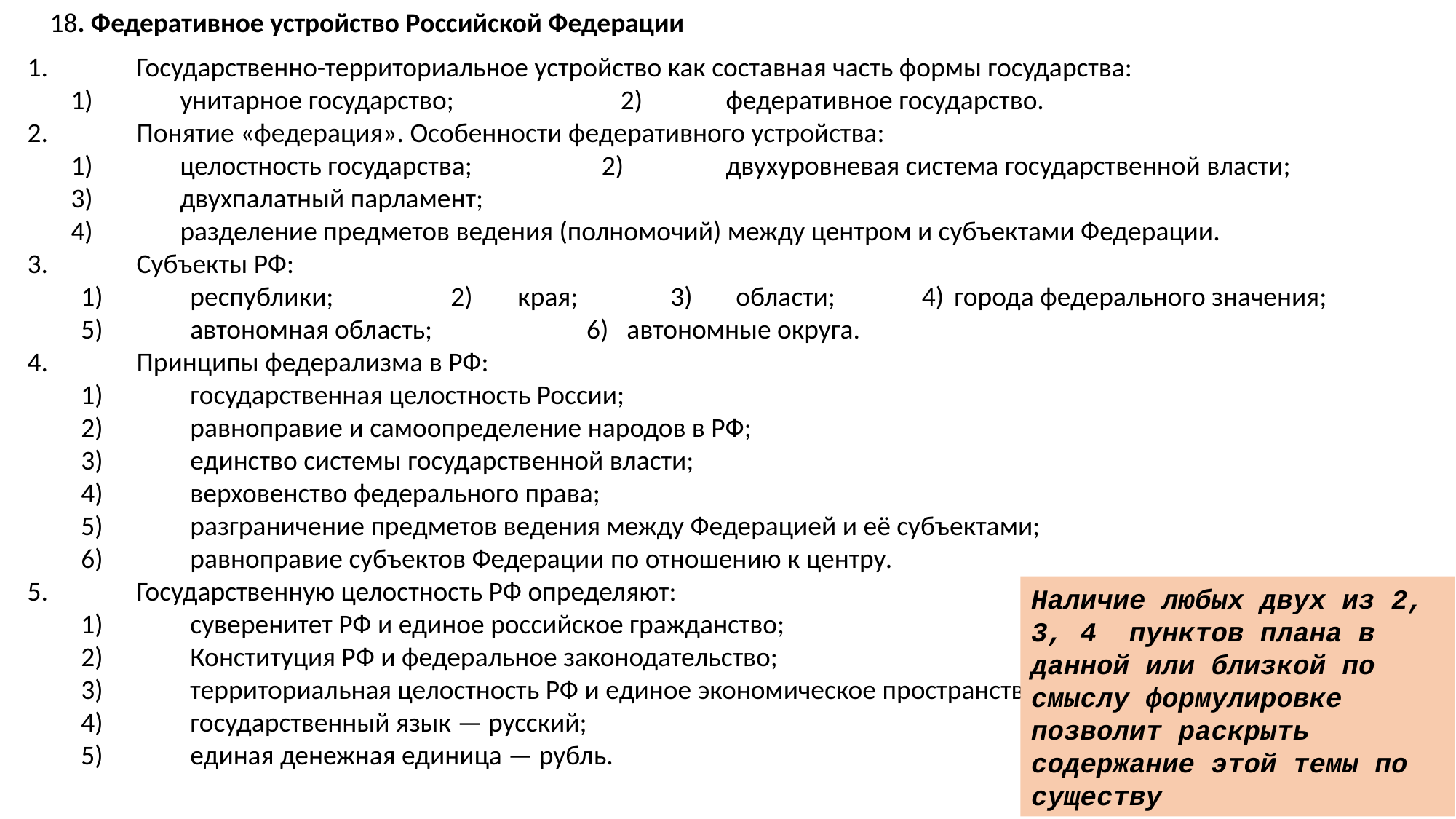

18. Федеративное устройство Российской Федерации
1.	Государственно-территориальное устройство как составная часть формы государства:
1)	унитарное государство;                           2)	федеративное государство.
2.	Понятие «федерация». Особенности федеративного устройства:
1)	целостность государства;                     2)	двухуровневая система государственной власти;
3)	двухпалатный парламент;
4)	разделение предметов ведения (полномочий) между центром и субъектами Федерации.
3.	Субъекты РФ:
1)	республики;                   2)	края;               3)	области;              4)	города федерального значения;
5)	автономная область;                         6)	автономные округа.
4.	Принципы федерализма в РФ:
1)	государственная целостность России;
2)	равноправие и самоопределение народов в РФ;
3)	единство системы государственной власти;
4)	верховенство федерального права;
5)	разграничение предметов ведения между Федерацией и её субъектами;
6)	равноправие субъектов Федерации по отношению к центру.
5.	Государственную целостность РФ определяют:
1)	суверенитет РФ и единое российское гражданство;
2)	Конституция РФ и федеральное законодательство;
3)	территориальная целостность РФ и единое экономическое пространство;
4)	государственный язык — русский;
5)	единая денежная единица — рубль.
Наличие любых двух из 2, 3, 4  пунктов плана в данной или близкой по смыслу формулировке позволит раскрыть содержание этой темы по существу